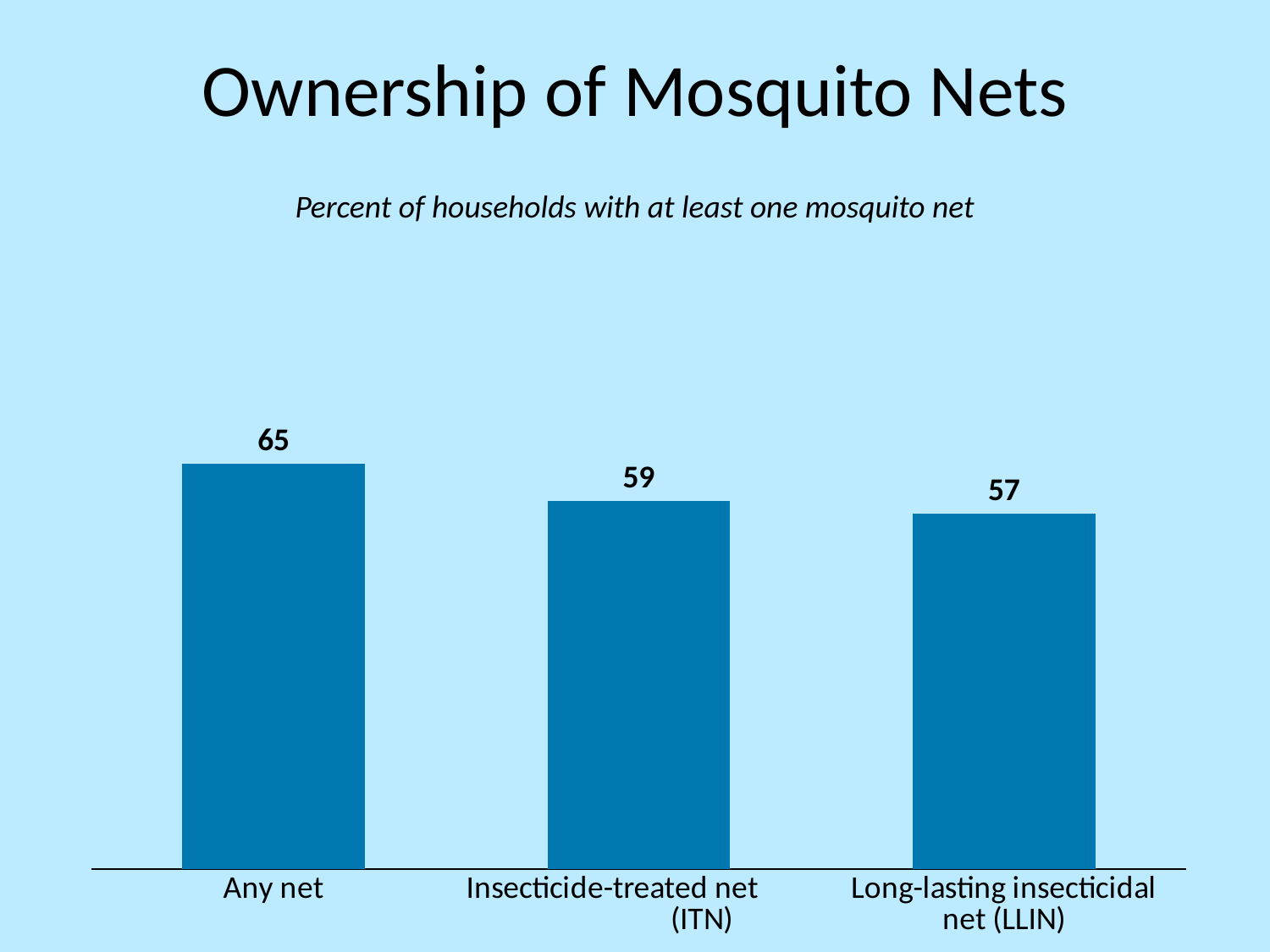

# Ownership of Mosquito Nets
Percent of households with at least one mosquito net

### Chart

| Category | Column1 |
|---|---|
| Any net | 65.0 |
| Insecticide-treated net                            (ITN) | 59.0 |
| Long-lasting insecticidal net (LLIN) | 57.0 |